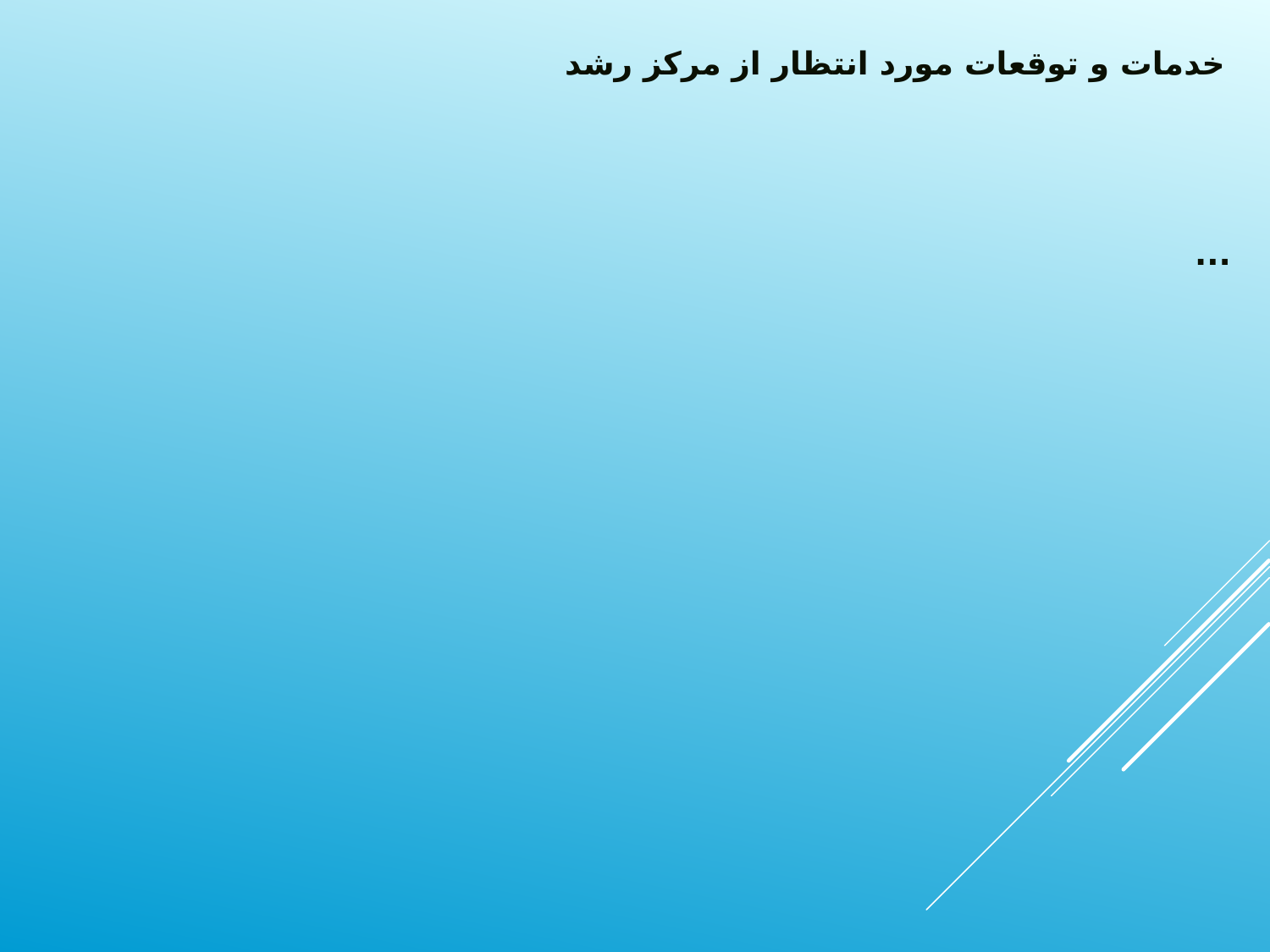

# خدمات و توقعات مورد انتظار از مرکز رشد
...